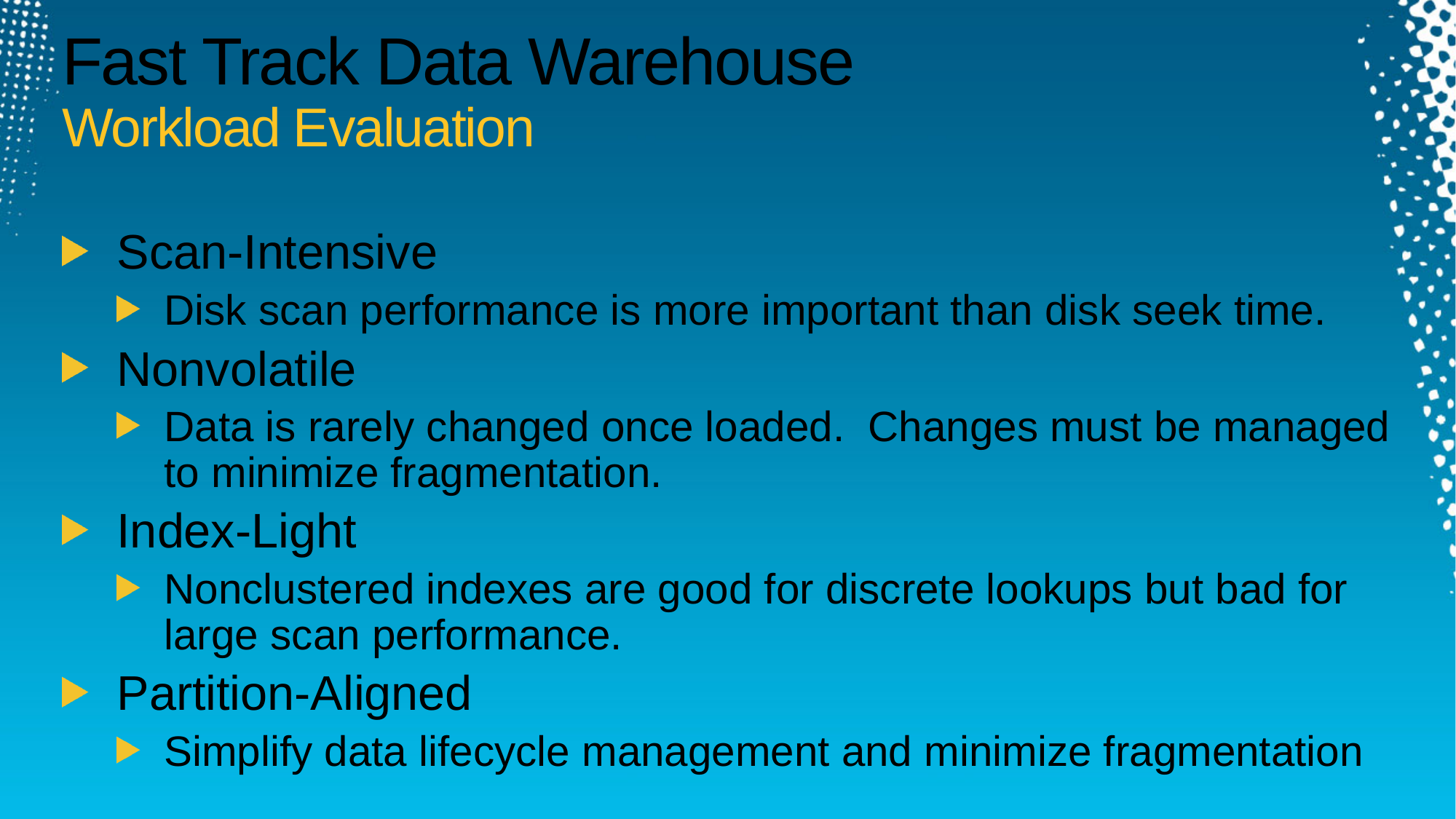

# Fast Track Data Warehouse Workload Evaluation
Scan-Intensive
Disk scan performance is more important than disk seek time.
Nonvolatile
Data is rarely changed once loaded.  Changes must be managed to minimize fragmentation.
Index-Light
Nonclustered indexes are good for discrete lookups but bad for large scan performance.
Partition-Aligned
Simplify data lifecycle management and minimize fragmentation